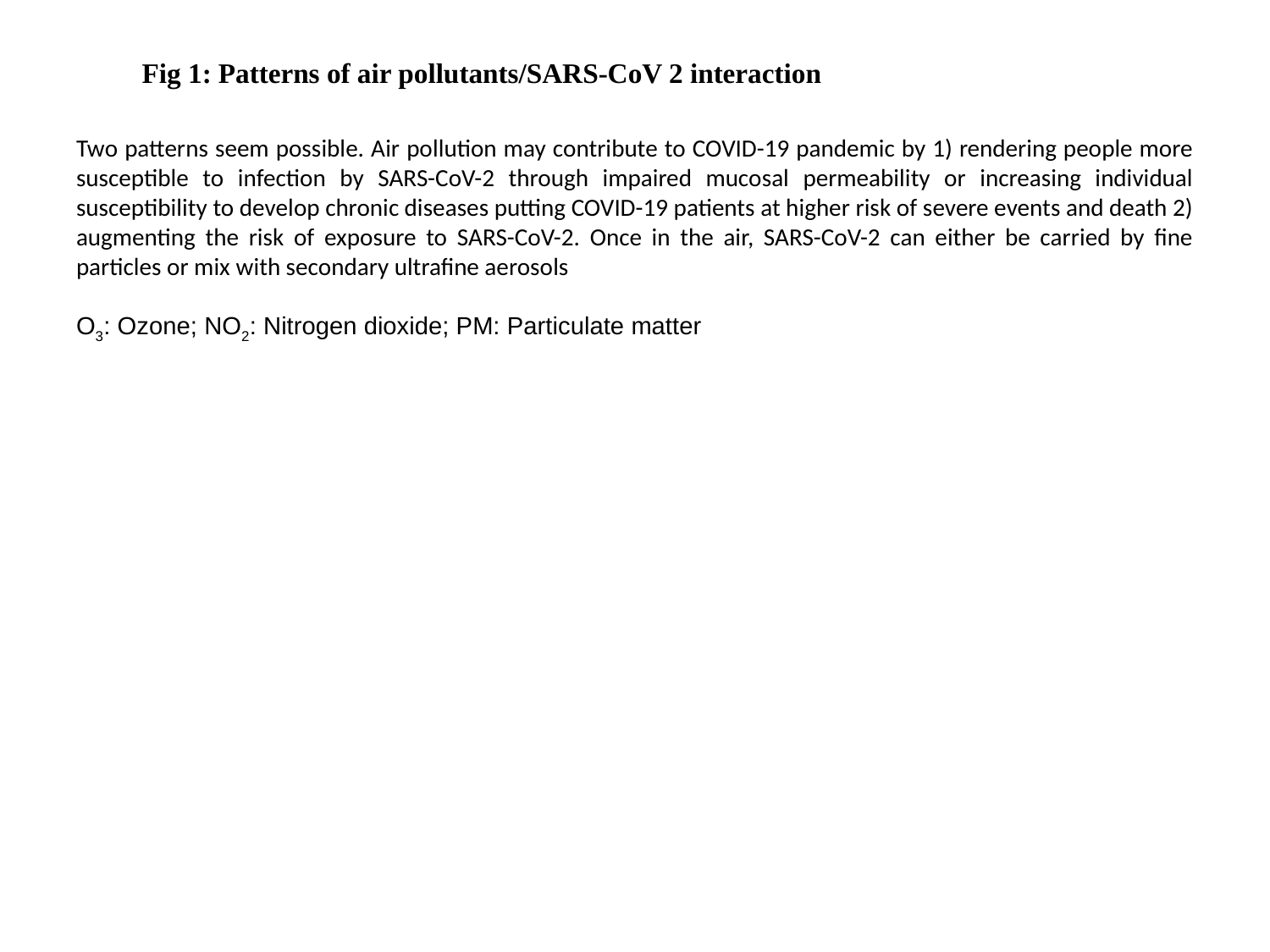

Fig 1: Patterns of air pollutants/SARS-CoV 2 interaction

Two patterns seem possible. Air pollution may contribute to COVID-19 pandemic by 1) rendering people more susceptible to infection by SARS-CoV-2 through impaired mucosal permeability or increasing individual susceptibility to develop chronic diseases putting COVID-19 patients at higher risk of severe events and death 2) augmenting the risk of exposure to SARS-CoV-2. Once in the air, SARS-CoV-2 can either be carried by fine particles or mix with secondary ultrafine aerosols

O3: Ozone; NO2: Nitrogen dioxide; PM: Particulate matter